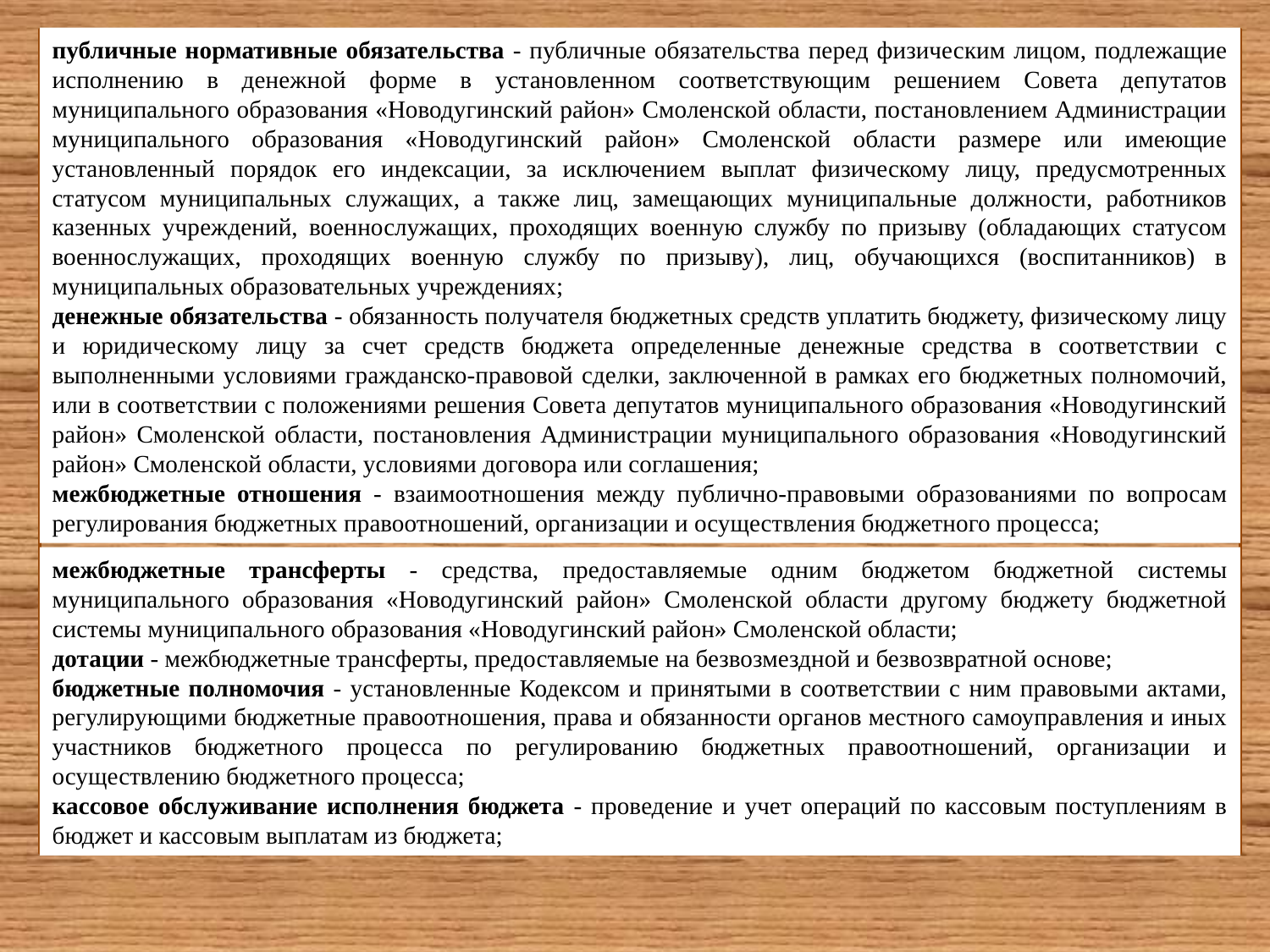

публичные нормативные обязательства - публичные обязательства перед физическим лицом, подлежащие исполнению в денежной форме в установленном соответствующим решением Совета депутатов муниципального образования «Новодугинский район» Смоленской области, постановлением Администрации муниципального образования «Новодугинский район» Смоленской области размере или имеющие установленный порядок его индексации, за исключением выплат физическому лицу, предусмотренных статусом муниципальных служащих, а также лиц, замещающих муниципальные должности, работников казенных учреждений, военнослужащих, проходящих военную службу по призыву (обладающих статусом военнослужащих, проходящих военную службу по призыву), лиц, обучающихся (воспитанников) в муниципальных образовательных учреждениях;
денежные обязательства - обязанность получателя бюджетных средств уплатить бюджету, физическому лицу и юридическому лицу за счет средств бюджета определенные денежные средства в соответствии с выполненными условиями гражданско-правовой сделки, заключенной в рамках его бюджетных полномочий, или в соответствии с положениями решения Совета депутатов муниципального образования «Новодугинский район» Смоленской области, постановления Администрации муниципального образования «Новодугинский район» Смоленской области, условиями договора или соглашения;
межбюджетные отношения - взаимоотношения между публично-правовыми образованиями по вопросам регулирования бюджетных правоотношений, организации и осуществления бюджетного процесса;

межбюджетные трансферты - средства, предоставляемые одним бюджетом бюджетной системы муниципального образования «Новодугинский район» Смоленской области другому бюджету бюджетной системы муниципального образования «Новодугинский район» Смоленской области;
дотации - межбюджетные трансферты, предоставляемые на безвозмездной и безвозвратной основе;
бюджетные полномочия - установленные Кодексом и принятыми в соответствии с ним правовыми актами, регулирующими бюджетные правоотношения, права и обязанности органов местного самоуправления и иных участников бюджетного процесса по регулированию бюджетных правоотношений, организации и осуществлению бюджетного процесса;
кассовое обслуживание исполнения бюджета - проведение и учет операций по кассовым поступлениям в бюджет и кассовым выплатам из бюджета;